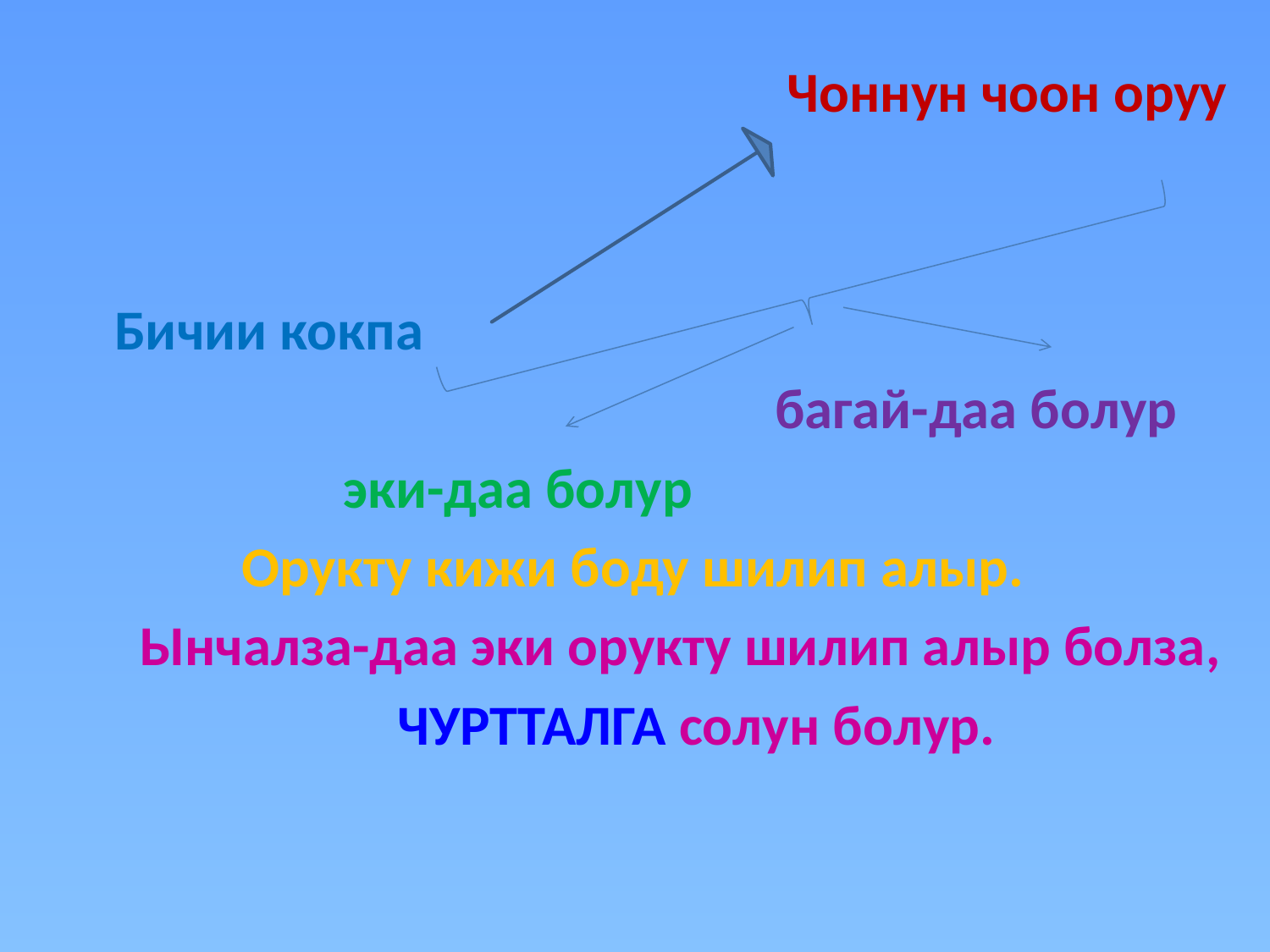

Чоннун чоон оруу

   Бичии кокпа
                                                       багай-даа болур
                     эки-даа болур
             Орукту кижи боду шилип алыр.
     Ынчалза-даа эки орукту шилип алыр болза,
        ЧУРТТАЛГА солун болур.